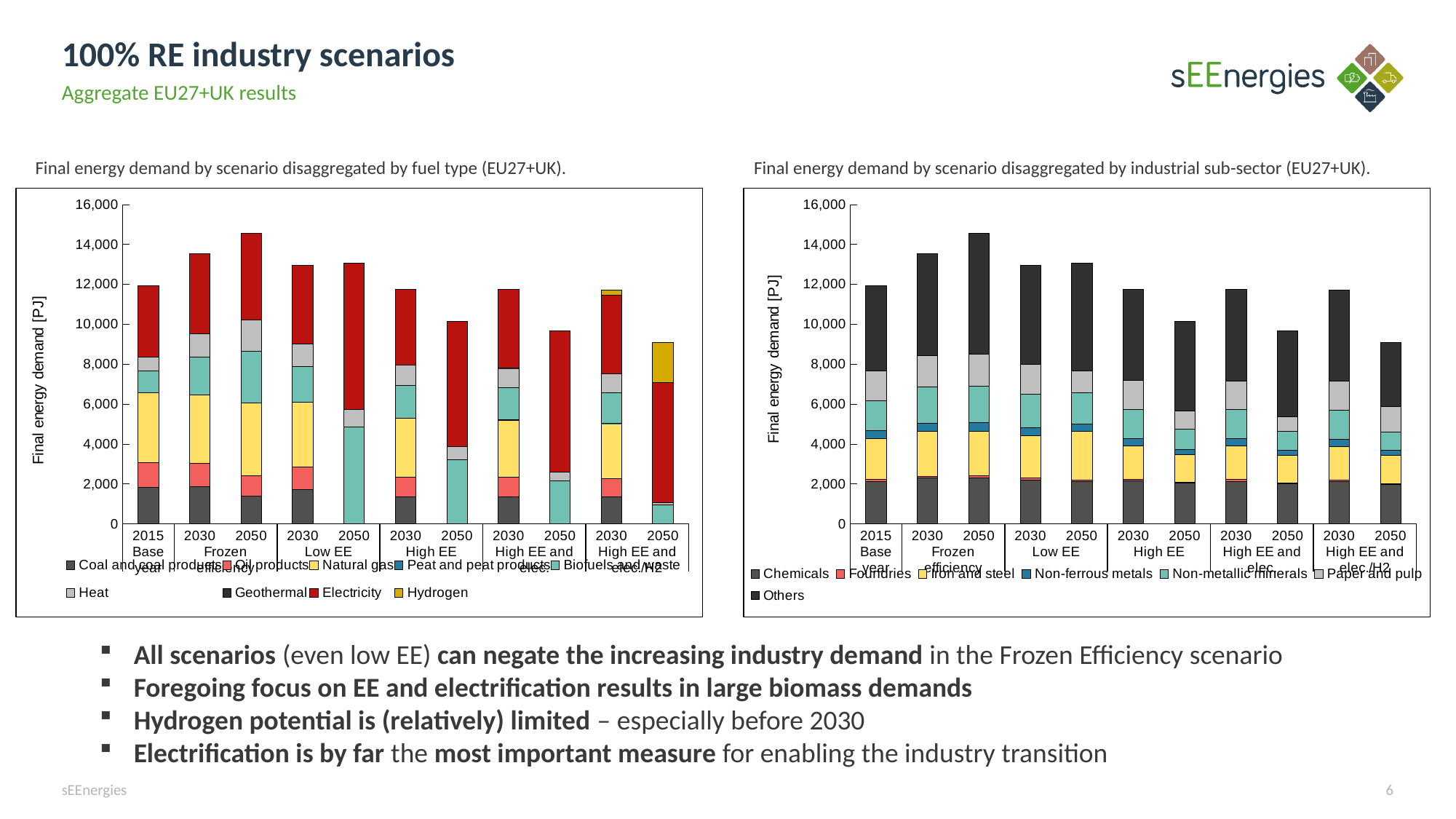

# 100% RE industry scenarios
Aggregate EU27+UK results
Final energy demand by scenario disaggregated by fuel type (EU27+UK).
Final energy demand by scenario disaggregated by industrial sub-sector (EU27+UK).

### Chart

| Category | Coal and coal products | Oil products | Natural gas | Peat and peat products | Biofuels and waste | Heat | Geothermal | Electricity | Hydrogen |
|---|---|---|---|---|---|---|---|---|---|
| 2015 | 1838438.728965888 | 1248674.1757161585 | 3490107.983885136 | 6975.505437701628 | 1084449.083215619 | 692558.6089511317 | 132.0586902592759 | 3562916.5962719973 | 0.0 |
| 2030 | 1856452.3017554933 | 1163678.4016513042 | 3454140.764772458 | 7407.5160366216 | 1882894.6030837474 | 1176233.0631617107 | 282.26986380113016 | 3987761.33031703 | 0.0 |
| 2050 | 1392482.8609949003 | 1014004.821219966 | 3638964.4502584017 | 394.56890956764266 | 2614816.8129312173 | 1572998.8439984766 | 356.5246792842885 | 4315837.805245326 | 0.0 |
| 2030 | 1731022.8315799085 | 1106431.9182396966 | 3261937.5622711214 | 7066.374542708584 | 1781345.3490956554 | 1116847.0822004417 | 268.94227213527057 | 3948735.832334258 | 0.0 |
| 2050 | 0.0 | 0.0 | 0.0 | 0.0 | 4855581.778861712 | 866317.2080350725 | 245.56775201002185 | 7330078.411624362 | 0.0 |
| 2030 | 1370657.0566656608 | 987119.7952575218 | 2932778.846278857 | 7008.400440557639 | 1632710.7996146842 | 1025862.2782830226 | 242.46929348612326 | 3780831.427800857 | 0.0 |
| 2050 | 0.0 | 0.0 | 0.0 | 0.0 | 3232238.0820254763 | 648977.2869537775 | 191.31908279875532 | 6272616.423093927 | 0.0 |
| 2030 | 1356717.3773591372 | 967698.7419502317 | 2878805.0076208552 | 6756.011688431278 | 1599576.9484397047 | 1000205.6035933426 | 242.46929348612326 | 3937904.3963140086 | 0.0 |
| 2050 | 0.0 | 0.0 | 0.0 | 0.0 | 2167968.4335273625 | 421032.9507049761 | 121.11927035662822 | 7082751.986671753 | 0.0 |
| 2030 | 1341741.1852798394 | 926538.0672099862 | 2760947.3392592985 | 6597.7792643435205 | 1541778.486661975 | 961055.3064297512 | 226.22780401393314 | 3915022.7470094967 | 254556.85833146563 |
| 2050 | 0.0 | 0.0 | 0.0 | 0.0 | 940473.2467706753 | 135376.5097586173 | 0.0 | 6013132.700378119 | 1984169.8385638923 |

### Chart

| Category | Chemicals | Foundries | Iron and steel | Non-ferrous metals | Non-metallic minerals | Paper and pulp | Others |
|---|---|---|---|---|---|---|---|
| 2015 | 2134035.034976787 | 89293.4832969064 | 2045214.379779415 | 392049.2709050221 | 1519881.0164792961 | 1468456.9653114756 | 4275322.59038499 |
| 2030 | 2287643.6108592306 | 96148.48769026926 | 2241495.635839739 | 423889.6426898082 | 1815137.5329183517 | 1568859.4849126302 | 5095675.855732137 |
| 2050 | 2314038.5251500024 | 97501.08364287627 | 2223116.2198360185 | 427690.7442089733 | 1843017.6227902113 | 1611438.4715847855 | 6033054.021024277 |
| 2030 | 2210725.4417360257 | 85895.12135573011 | 2109142.1716353903 | 399664.3247798064 | 1703419.0183689545 | 1494944.2470711826 | 4949865.56758884 |
| 2050 | 2131773.250716409 | 57657.13623720524 | 2438308.8135822476 | 374706.76553620043 | 1580003.830011476 | 1098394.5423235614 | 5371378.6278660605 |
| 2030 | 2146639.1999894166 | 83117.06946859333 | 1680536.661166043 | 357738.1884561973 | 1468827.2412102371 | 1459052.8352739124 | 4541299.878070246 |
| 2050 | 2040146.4529080521 | 54807.10630850846 | 1389056.0584806255 | 255255.3035575559 | 993212.1138428645 | 911931.621778953 | 4509614.454279416 |
| 2030 | 2139988.6044228342 | 82599.15812518843 | 1678472.1133672656 | 356958.422903611 | 1461356.4563889296 | 1434108.6266714192 | 4594423.1743799485 |
| 2050 | 2005744.7933514984 | 54807.10630850846 | 1381448.0325385288 | 251332.7645875311 | 959764.4020121734 | 699955.0231531129 | 4318822.368223096 |
| 2030 | 2125567.8682748326 | 82599.15812518843 | 1675336.5722328934 | 355398.89179843833 | 1449125.8406707642 | 1473578.9956776425 | 4546856.6704704175 |
| 2050 | 1974865.2394446675 | 54807.10630850846 | 1414459.9135523923 | 246217.54328714957 | 911365.7204510742 | 1263707.1934375425 | 3207729.5789899714 |
All scenarios (even low EE) can negate the increasing industry demand in the Frozen Efficiency scenario
Foregoing focus on EE and electrification results in large biomass demands
Hydrogen potential is (relatively) limited – especially before 2030
Electrification is by far the most important measure for enabling the industry transition

sEEnergies
6